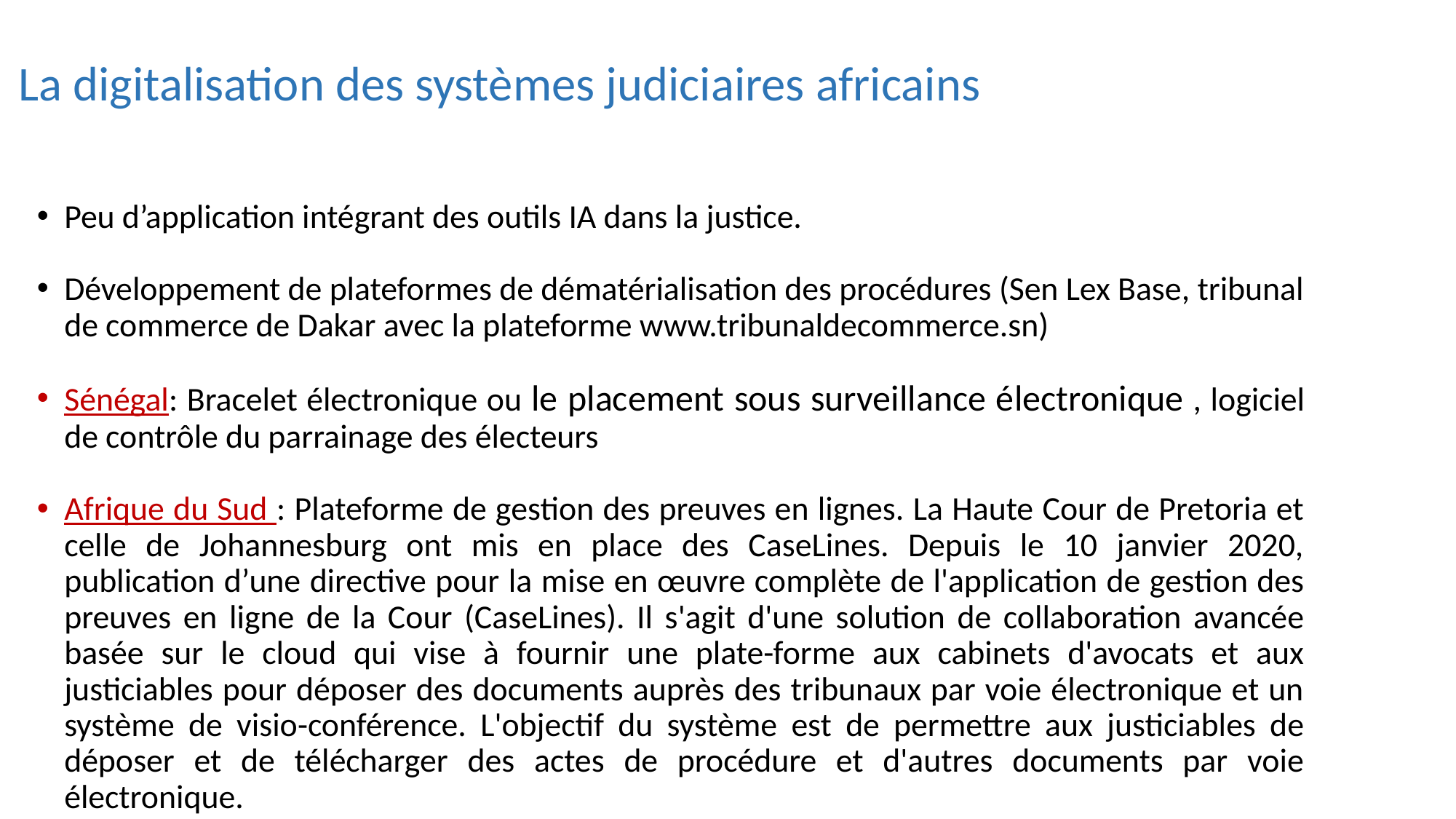

# La digitalisation des systèmes judiciaires africains
Peu d’application intégrant des outils IA dans la justice.
Développement de plateformes de dématérialisation des procédures (Sen Lex Base, tribunal de commerce de Dakar avec la plateforme www.tribunaldecommerce.sn)
Sénégal: Bracelet électronique ou le placement sous surveillance électronique , logiciel de contrôle du parrainage des électeurs
Afrique du Sud : Plateforme de gestion des preuves en lignes. La Haute Cour de Pretoria et celle de Johannesburg ont mis en place des CaseLines. Depuis le 10 janvier 2020, publication d’une directive pour la mise en œuvre complète de l'application de gestion des preuves en ligne de la Cour (CaseLines). Il s'agit d'une solution de collaboration avancée basée sur le cloud qui vise à fournir une plate-forme aux cabinets d'avocats et aux justiciables pour déposer des documents auprès des tribunaux par voie électronique et un système de visio-conférence. L'objectif du système est de permettre aux justiciables de déposer et de télécharger des actes de procédure et d'autres documents par voie électronique.